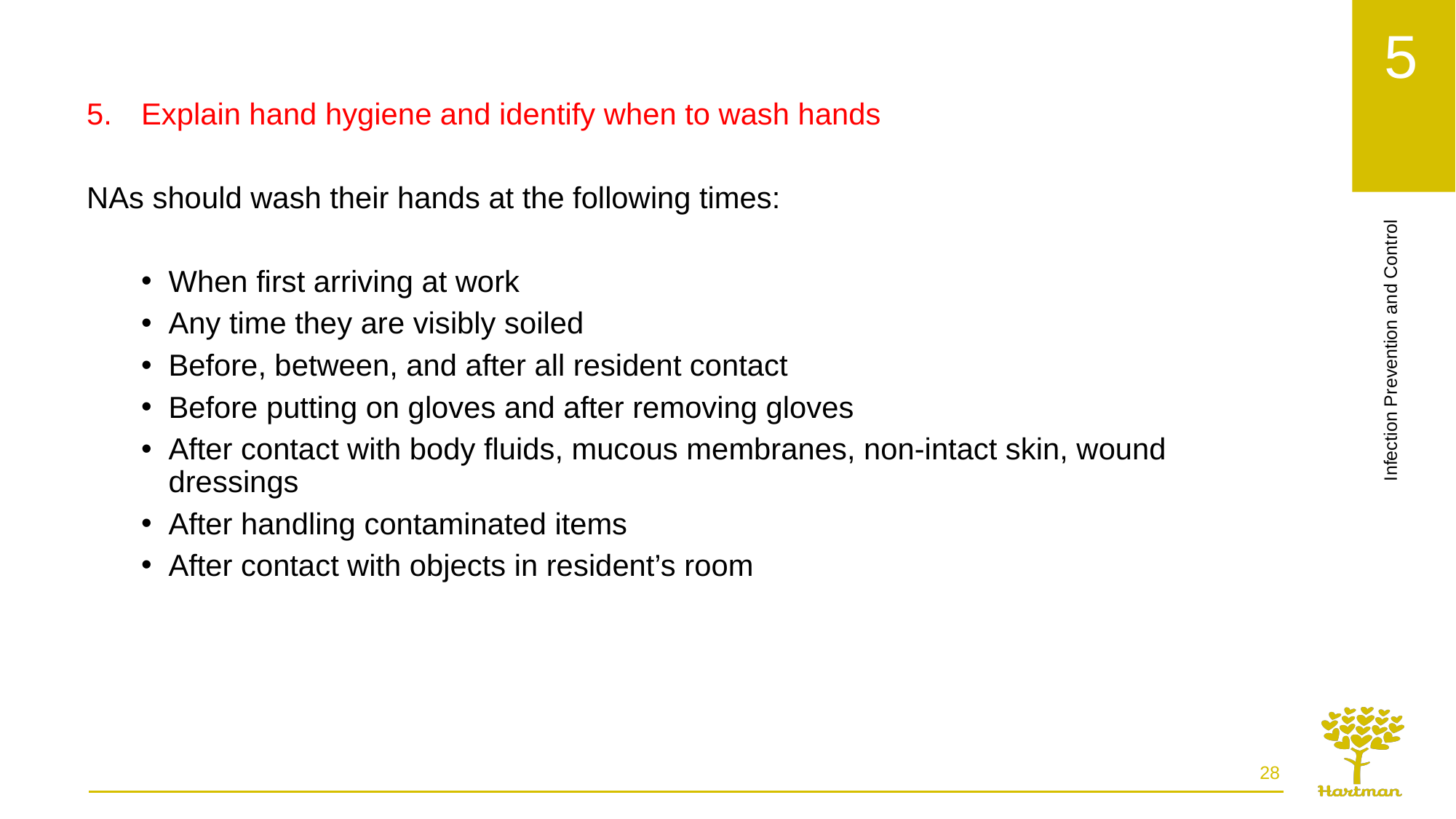

Explain hand hygiene and identify when to wash hands

NAs should wash their hands at the following times:

When first arriving at work
Any time they are visibly soiled
Before, between, and after all resident contact
Before putting on gloves and after removing gloves
After contact with body fluids, mucous membranes, non-intact skin, wound dressings
After handling contaminated items
After contact with objects in resident’s room

28